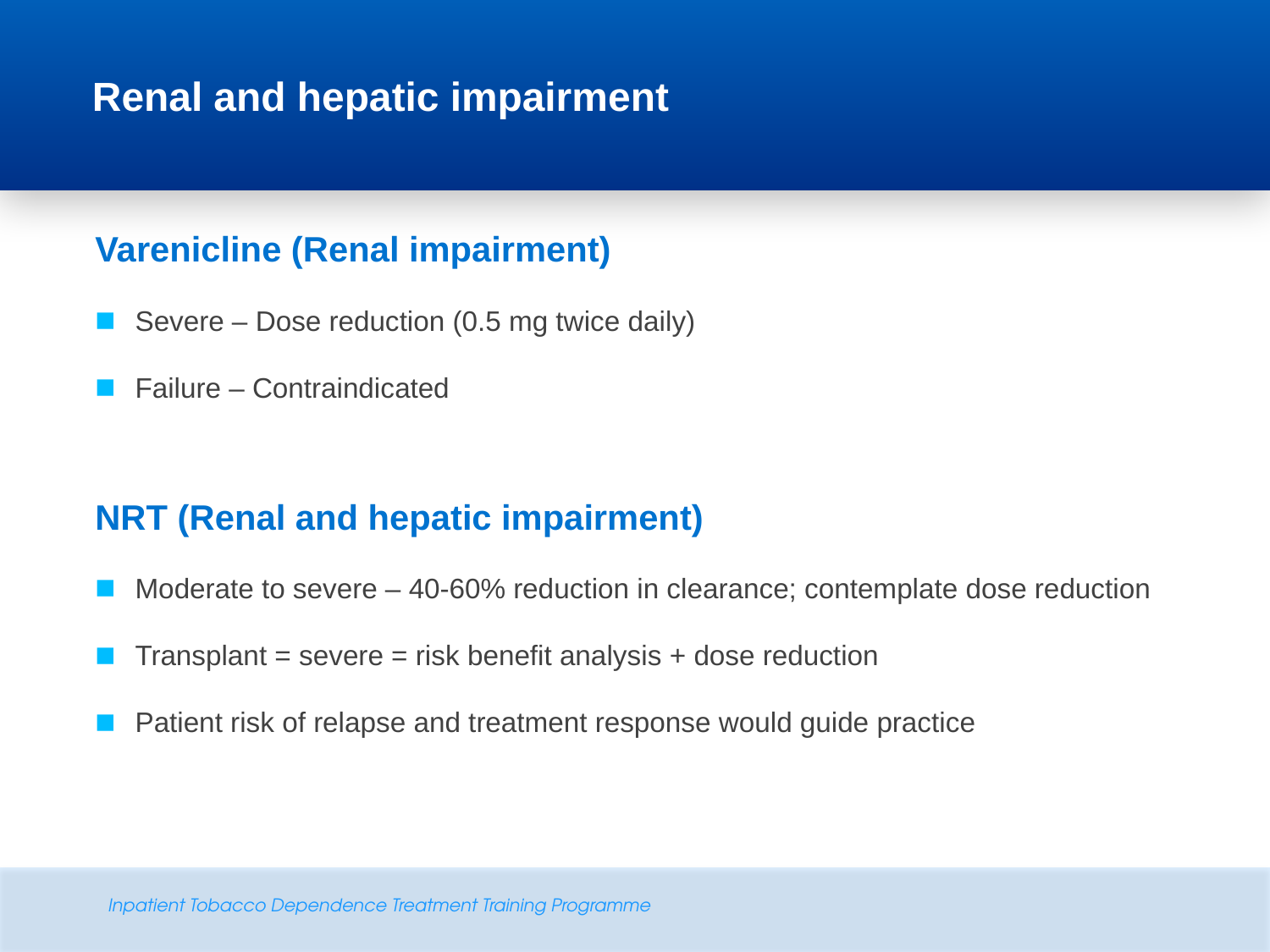

8
# Renal and hepatic impairment
Varenicline (Renal impairment)
Severe – Dose reduction (0.5 mg twice daily)
Failure – Contraindicated

NRT (Renal and hepatic impairment)
Moderate to severe – 40-60% reduction in clearance; contemplate dose reduction
Transplant = severe = risk benefit analysis + dose reduction
Patient risk of relapse and treatment response would guide practice

Inpatient Tobacco Dependence Treatment Training Programme